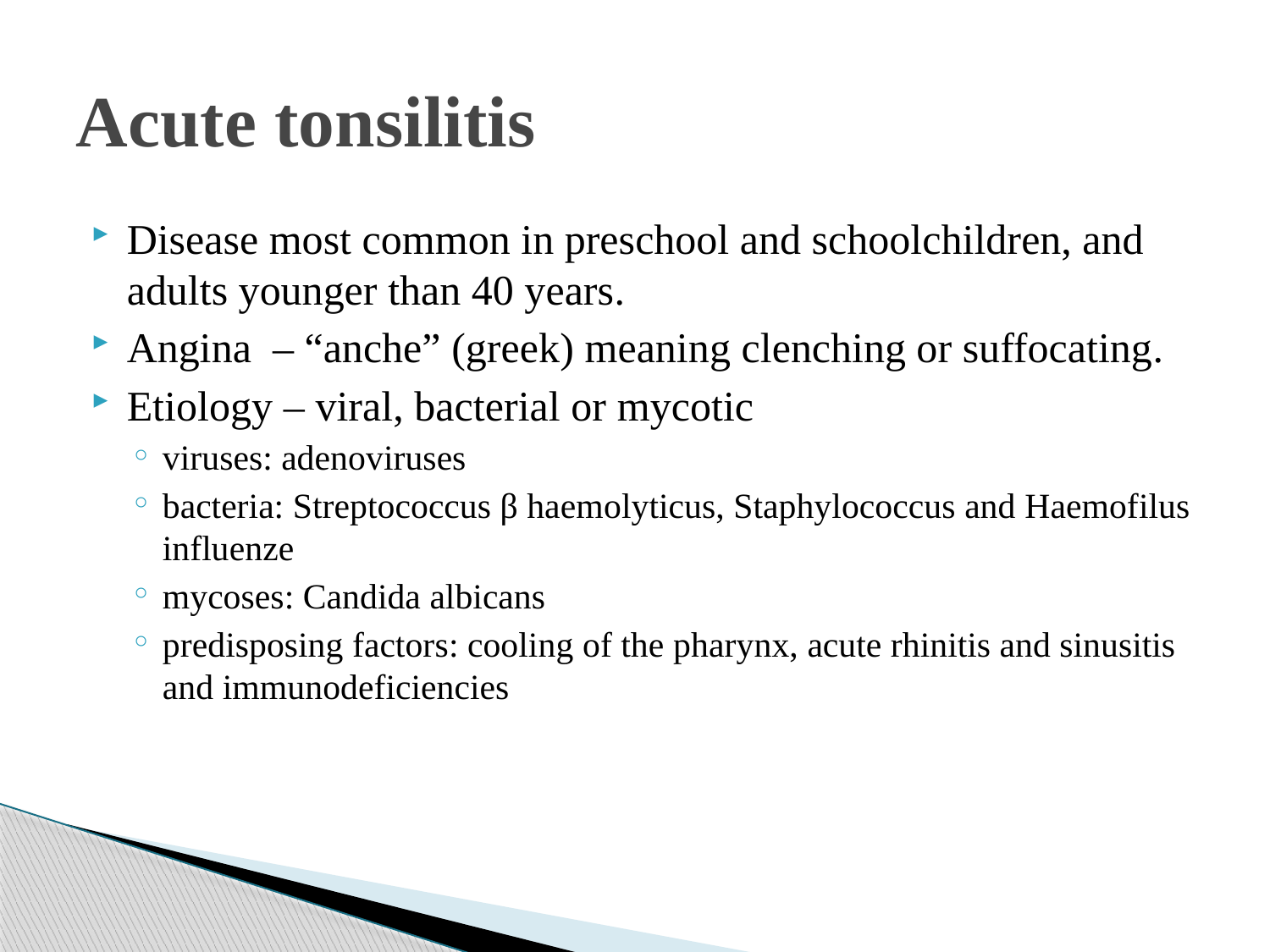

# Acute tonsilitis
Disease most common in preschool and schoolchildren, and adults younger than 40 years.
Angina  – “anche” (greek) meaning clenching or suffocating.
Etiology – viral, bacterial or mycotic
viruses: adenoviruses
bacteria: Streptococcus β haemolyticus, Staphylococcus and Haemofilus influenze
mycoses: Candida albicans
predisposing factors: cooling of the pharynx, acute rhinitis and sinusitis and immunodeficiencies